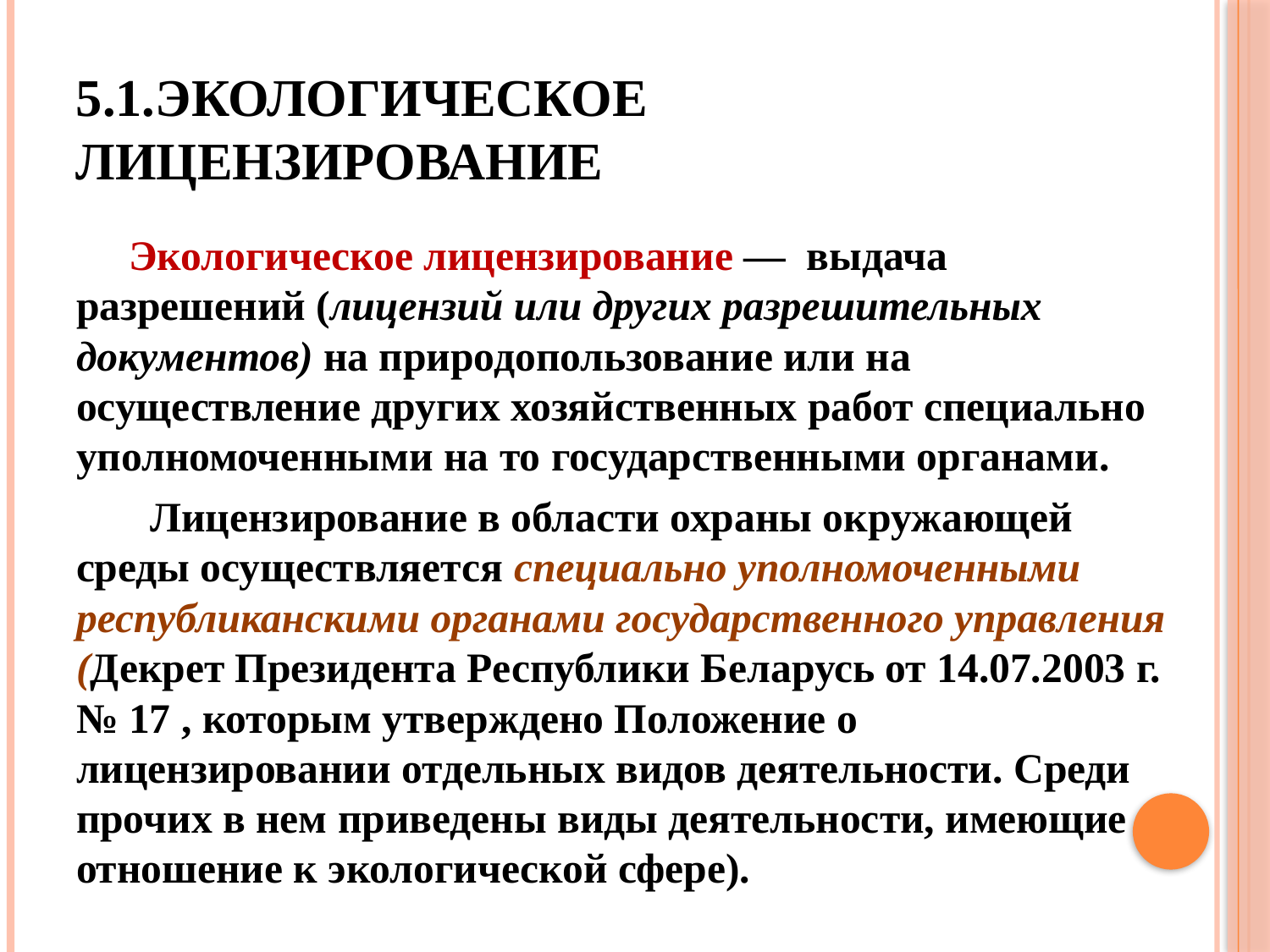

# 5.1.Экологическое лицензирование
     Экологическое лицензирование —  выдача разрешений (лицензий или других разрешительных документов) на природопользование или на осуществление других хозяйственных работ специально уполномоченными на то государственными органами.
       Лицензирование в области охраны окружающей среды осуществляется специально уполномоченными республиканскими органами государственного управления (Декрет Президента Республики Беларусь от 14.07.2003 г. № 17 , которым утверждено Положение о лицензировании отдельных видов деятельности. Среди прочих в нем приведены виды деятельности, имеющие отношение к экологической сфере).